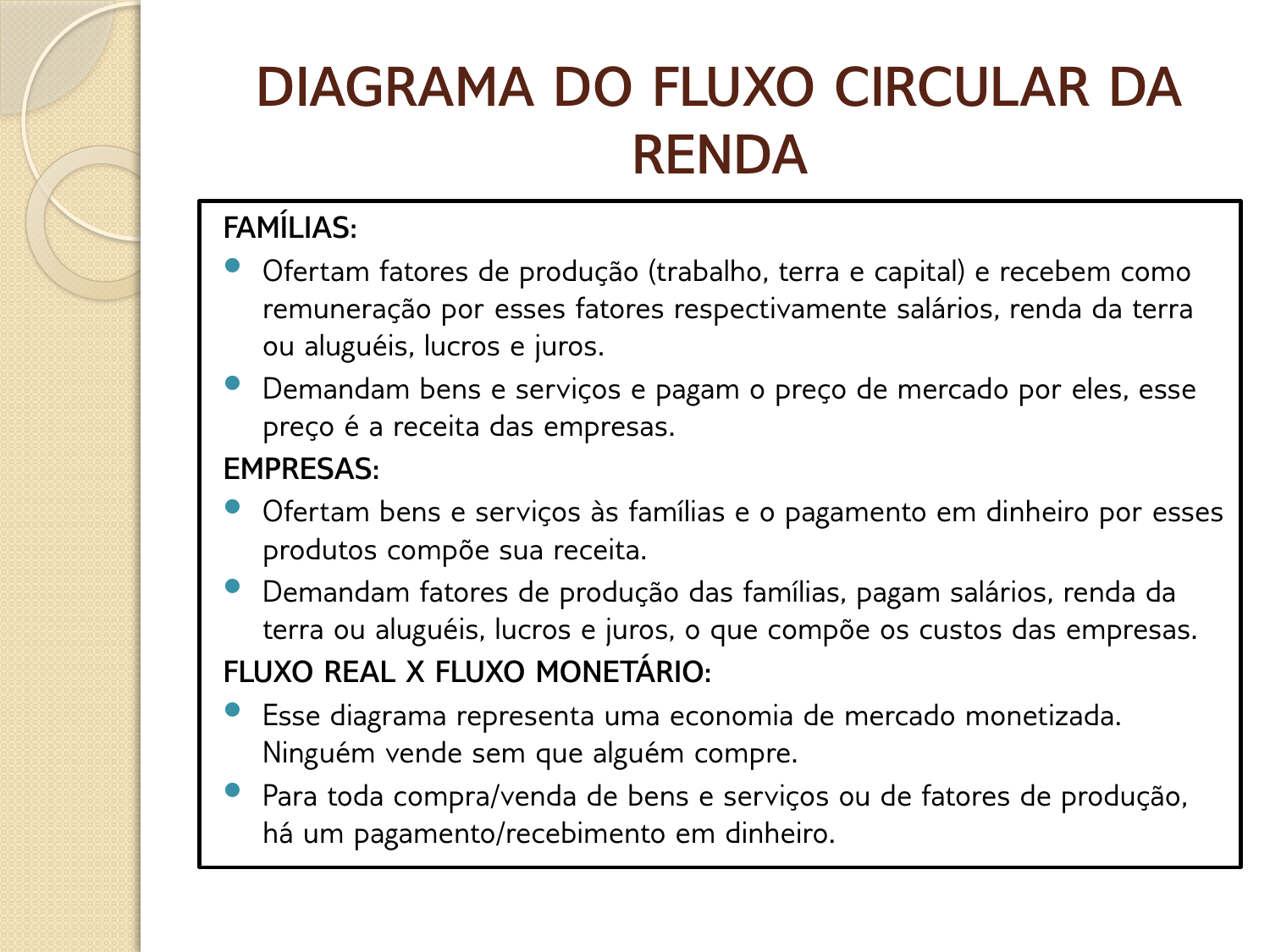

# DIAGRAMA DO FLUXO CIRCULAR DA RENDA
FAMÍLIAS:
Ofertam fatores de produção (trabalho, terra e capital) e recebem como remuneração por esses fatores respectivamente salários, renda da terra ou aluguéis, lucros e juros.
Demandam bens e serviços e pagam o preço de mercado por eles, esse preço é a receita das empresas.
EMPRESAS:
Ofertam bens e serviços às famílias e o pagamento em dinheiro por esses produtos compõe sua receita.
Demandam fatores de produção das famílias, pagam salários, renda da terra ou aluguéis, lucros e juros, o que compõe os custos das empresas.
FLUXO REAL X FLUXO MONETÁRIO:
Esse diagrama representa uma economia de mercado monetizada.  Ninguém vende sem que alguém compre.
Para toda compra/venda de bens e serviços ou de fatores de produção, há um pagamento/recebimento em dinheiro.